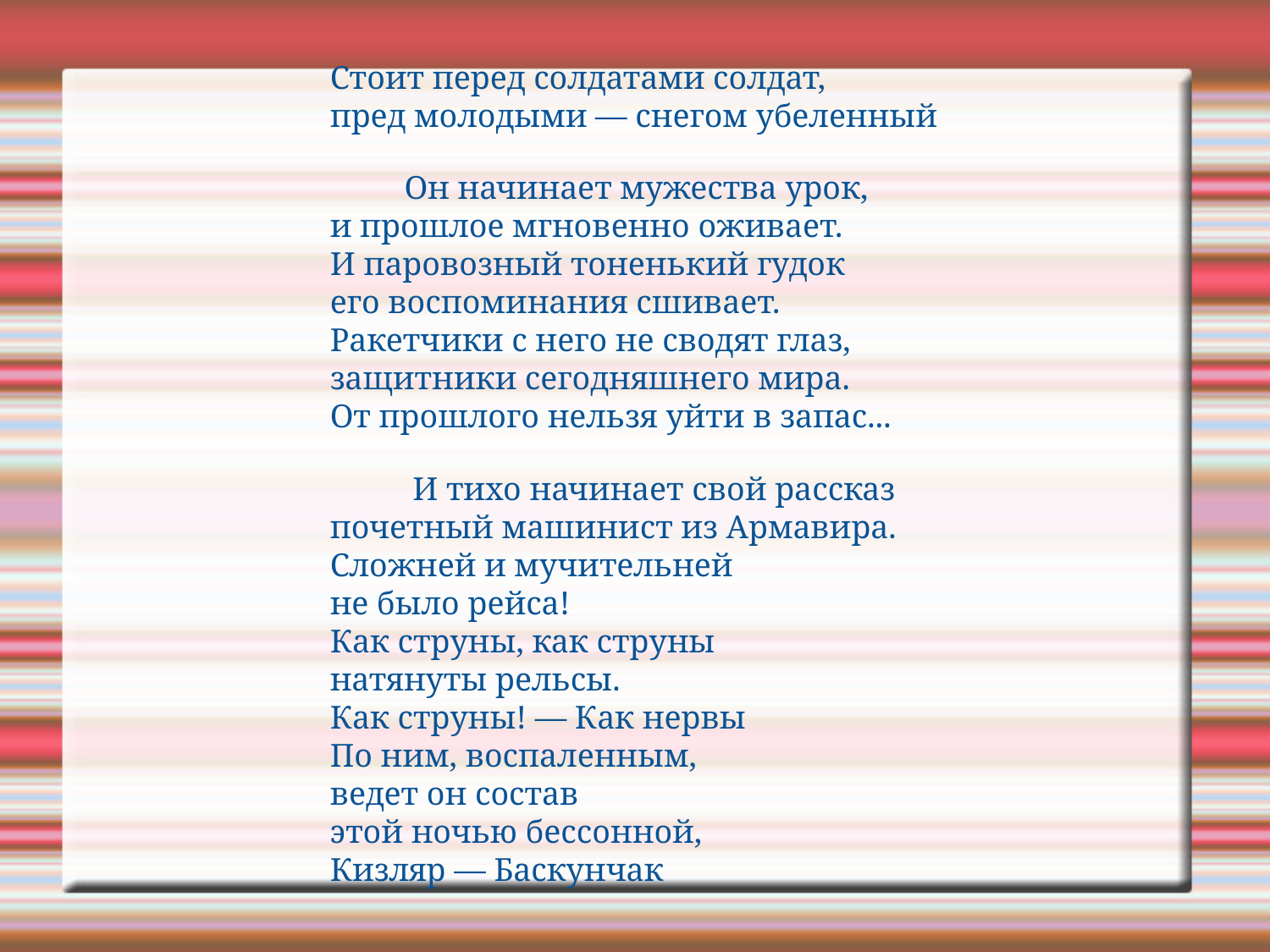

Стоит перед солдатами солдат,
пред молодыми — снегом убеленный
         Он начинает мужества урок,
и прошлое мгновенно оживает.
И паровозный тоненький гудок
его воспоминания сшивает.
Ракетчики с него не сводят глаз,
защитники сегодняшнего мира.
От прошлого нельзя уйти в запас...
          И тихо начинает свой рассказ
почетный машинист из Армавира.
Сложней и мучительней
не было рейса!
Как струны, как струны
натянуты рельсы.
Как струны! — Как нервы
По ним, воспаленным,
ведет он состав
этой ночью бессонной,
Кизляр — Баскунчак